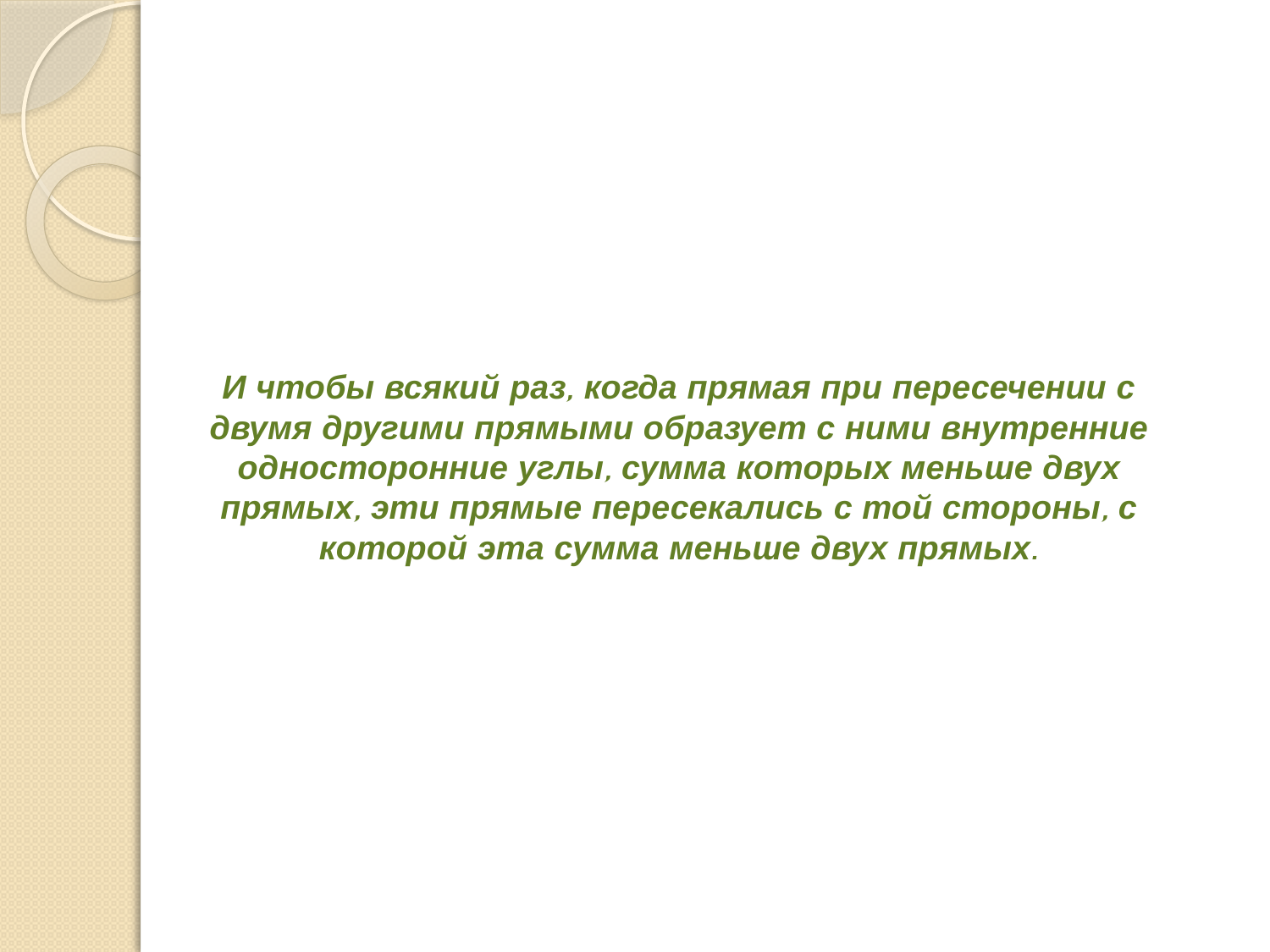

# И чтобы всякий раз, когда прямая при пересечении с двумя другими прямыми образует с ними внутренние односторонние углы, сумма которых меньше двух прямых, эти прямые пересекались с той стороны, с которой эта сумма меньше двух прямых.